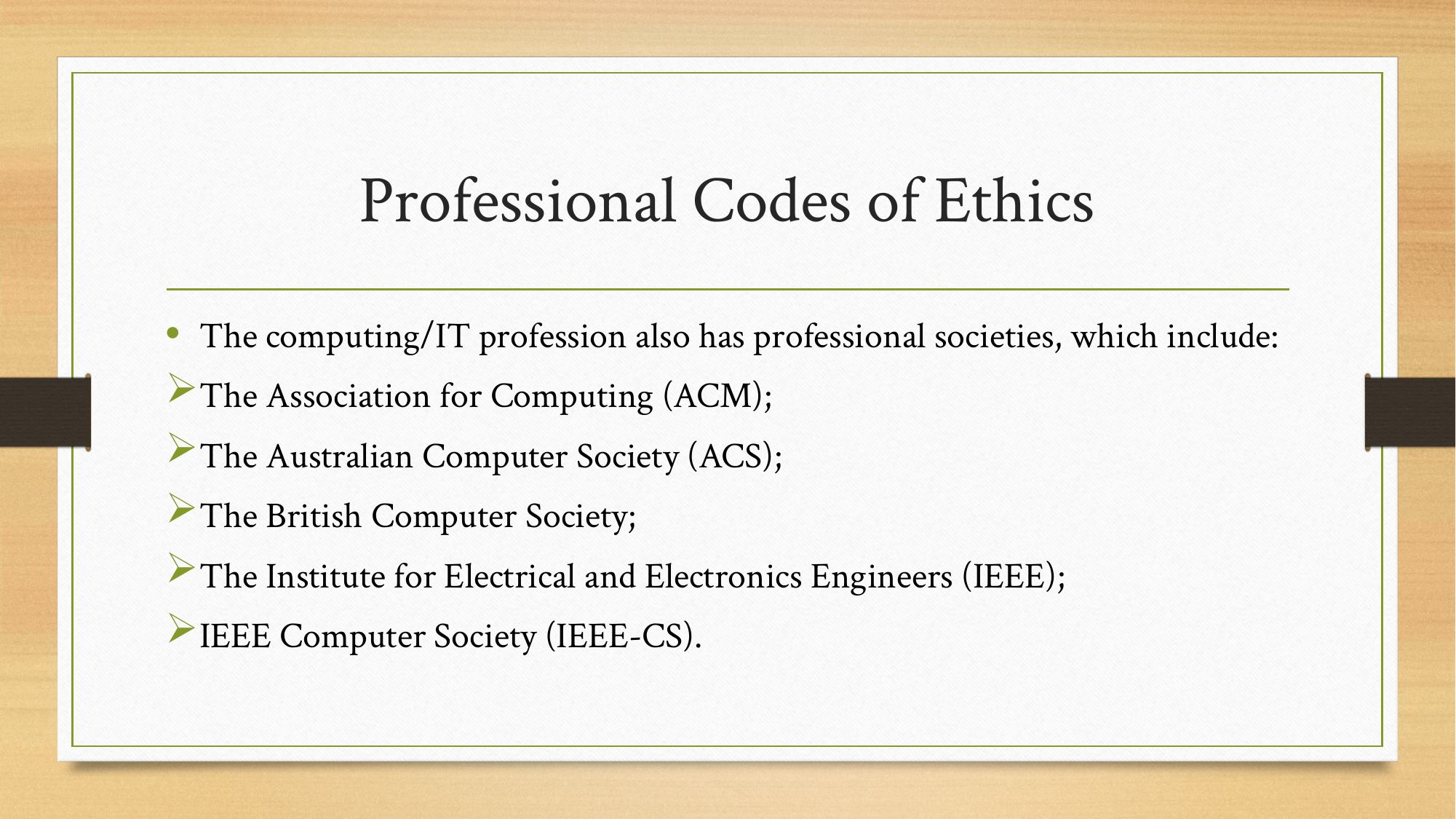

# Professional Codes of Ethics
The computing/IT profession also has professional societies, which include:
The Association for Computing (ACM);
The Australian Computer Society (ACS);
The British Computer Society;
The Institute for Electrical and Electronics Engineers (IEEE);
IEEE Computer Society (IEEE-CS).